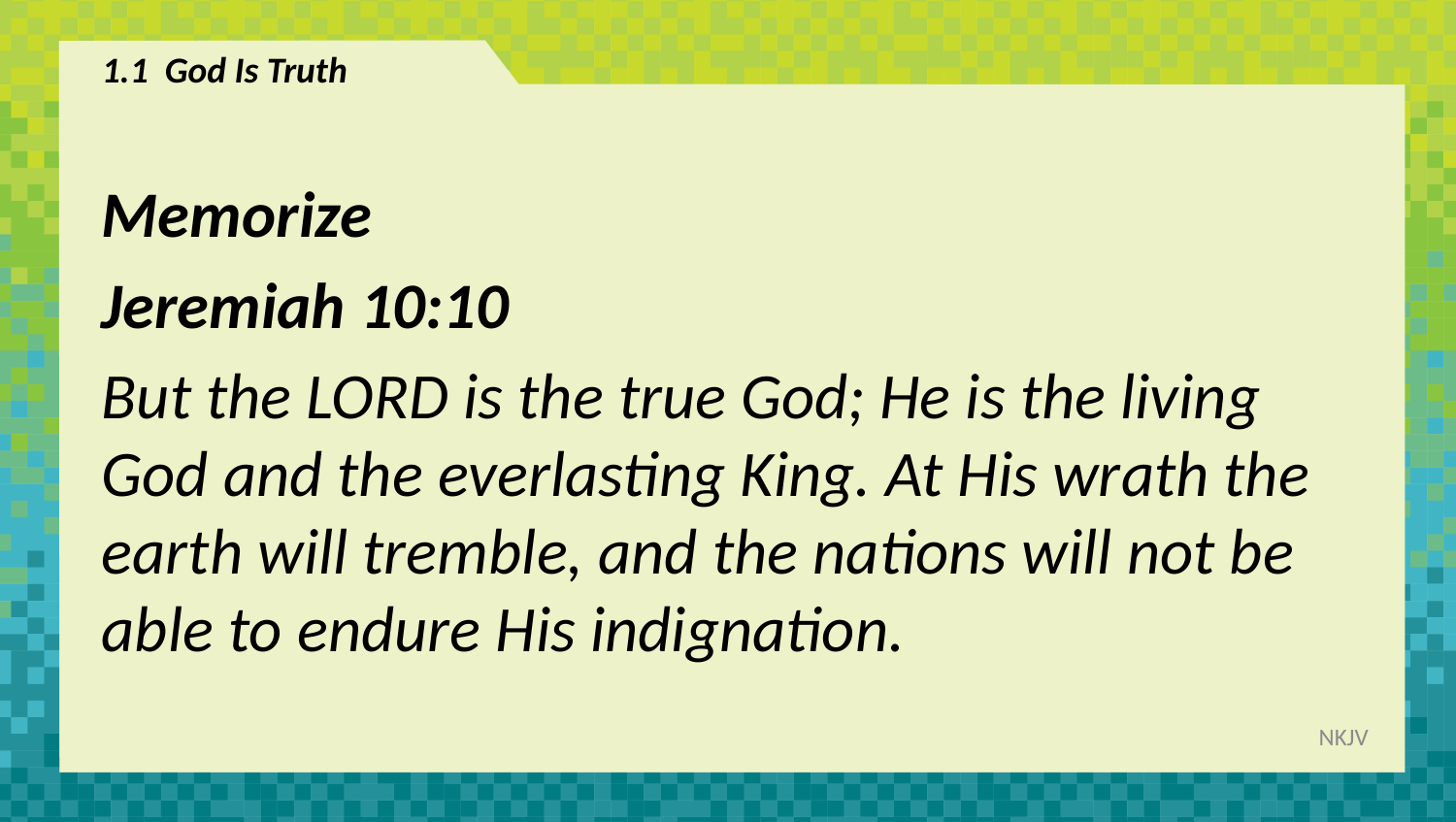

# 1.1  God Is Truth
Memorize
Jeremiah 10:10
But the LORD is the true God; He is the living God and the everlasting King. At His wrath the earth will tremble, and the nations will not be able to endure His indignation.
NKJV